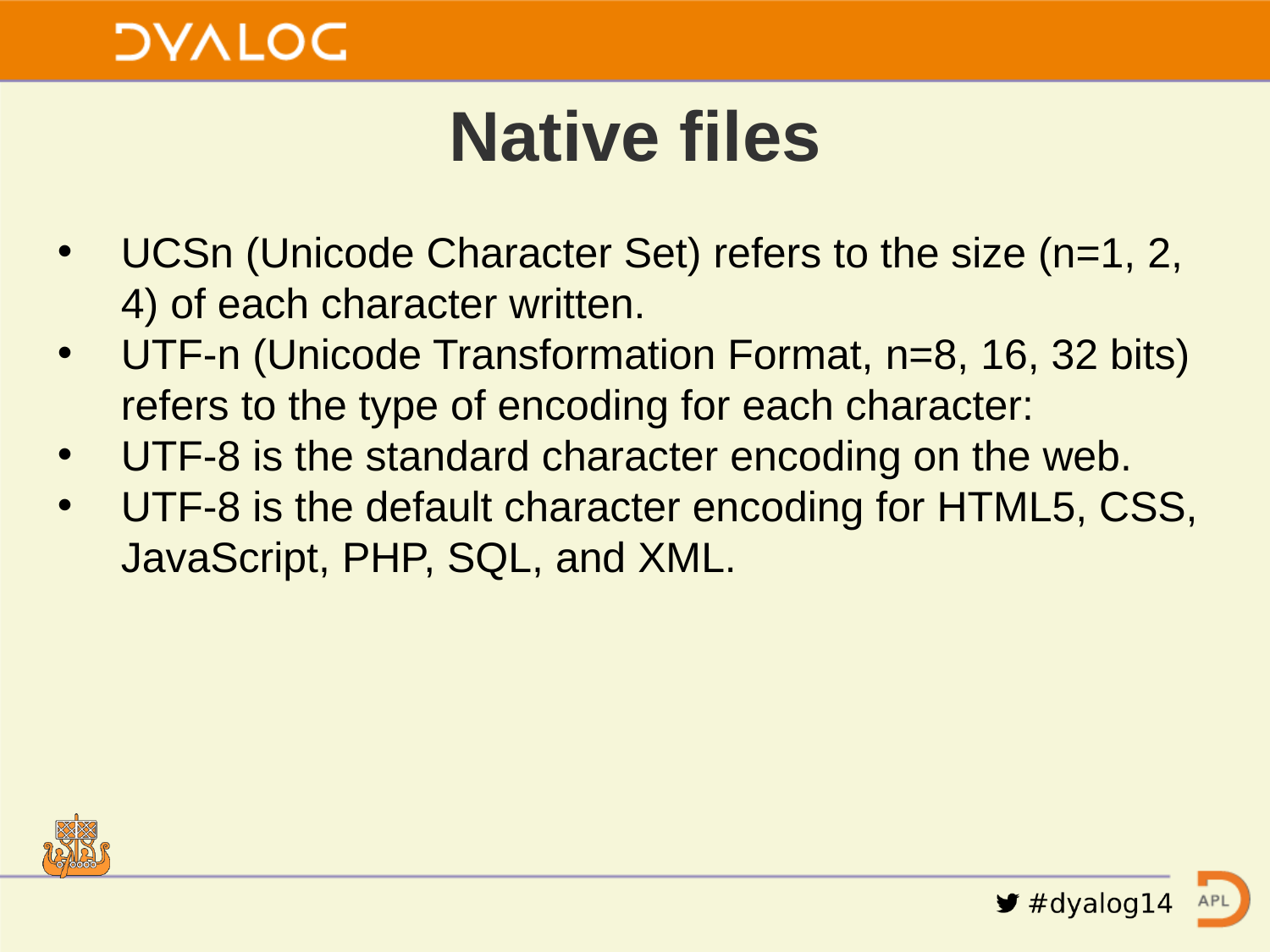

# Native files
UCSn (Unicode Character Set) refers to the size (n=1, 2, 4) of each character written.
UTF-n (Unicode Transformation Format, n=8, 16, 32 bits) refers to the type of encoding for each character:
UTF-8 is the standard character encoding on the web.
UTF-8 is the default character encoding for HTML5, CSS, JavaScript, PHP, SQL, and XML.